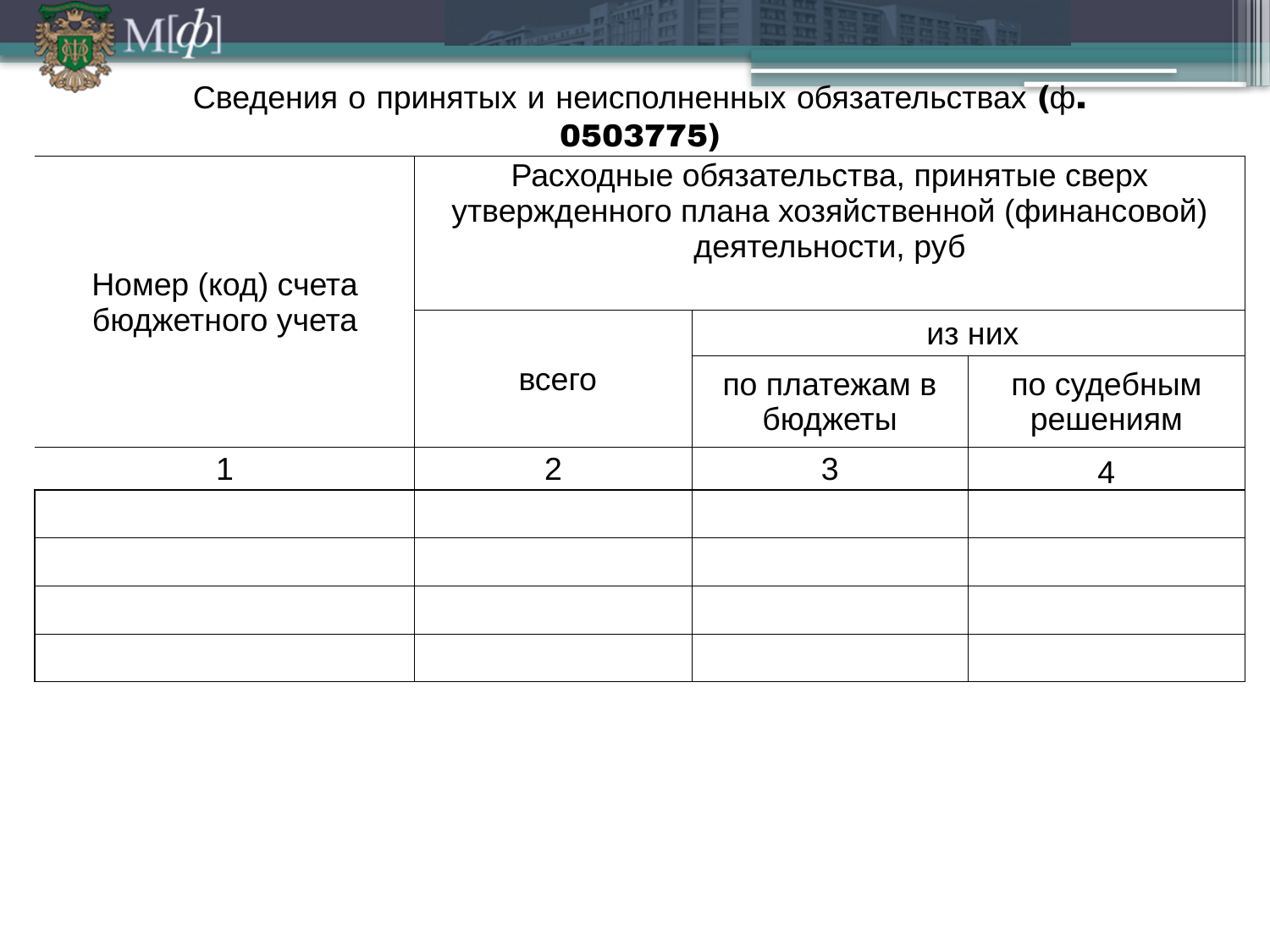

Сведения о принятых и неисполненных обязательствах (ф. 0503775)

| Номер (код) счета бюджетного учета | Расходные обязательства, принятые сверх утвержденного плана хозяйственной (финансовой) деятельности, руб |  |  |
| --- | --- | --- | --- |
|  | всего | из них |  |
|  |  | по платежам в бюджеты | по судебным решениям |
| 1 | 2 | 3 | 4 |
|  |  |  |  |
|  |  |  |  |
|  |  |  |  |
|  |  |  |  |